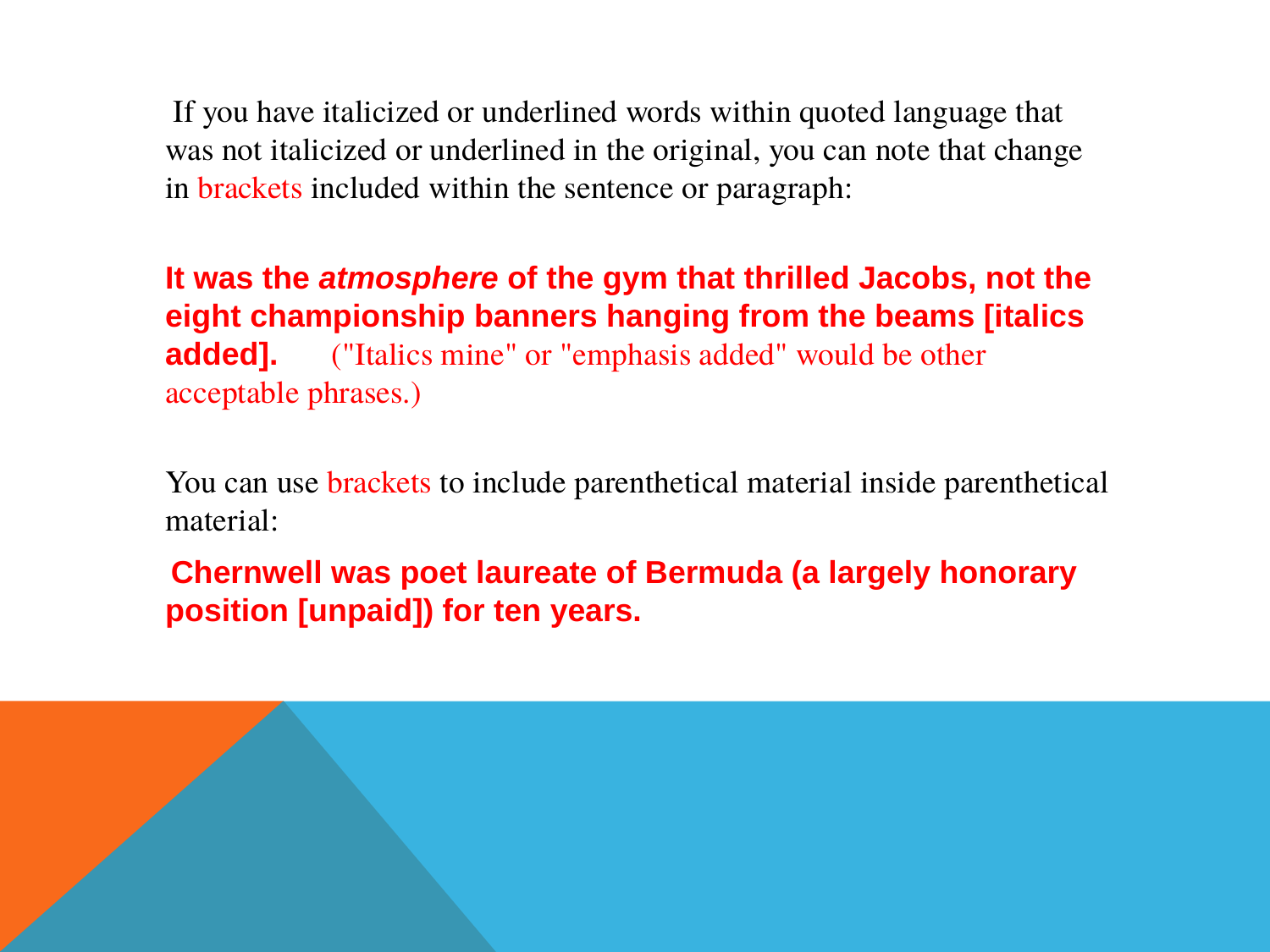

If you have italicized or underlined words within quoted language that was not italicized or underlined in the original, you can note that change in brackets included within the sentence or paragraph:
It was the atmosphere of the gym that thrilled Jacobs, not the eight championship banners hanging from the beams [italics added].      ("Italics mine" or "emphasis added" would be other acceptable phrases.)
You can use brackets to include parenthetical material inside parenthetical material:
      Chernwell was poet laureate of Bermuda (a largely honorary position [unpaid]) for ten years.
#